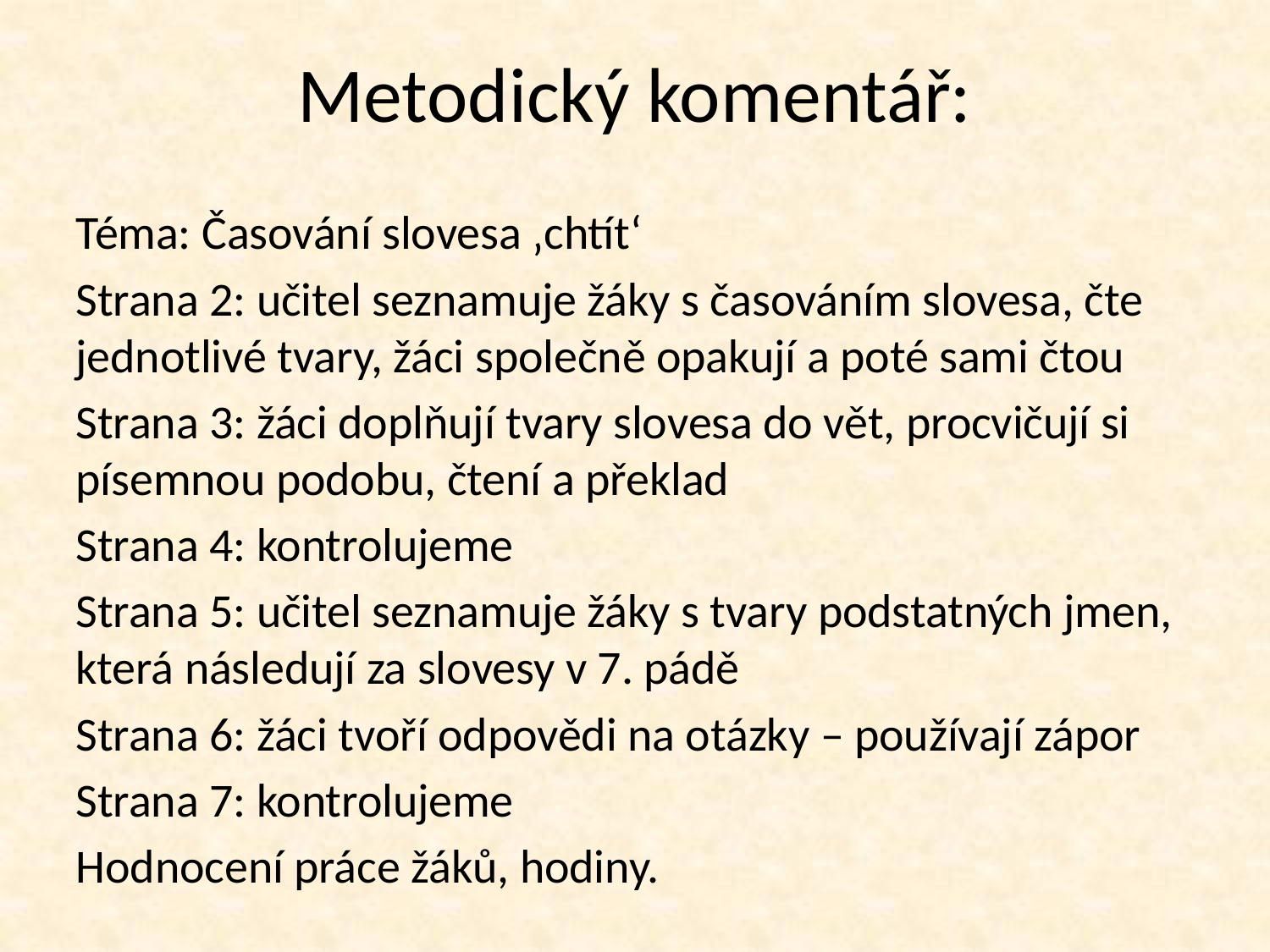

Metodický komentář:
Téma: Časování slovesa ‚chtít‘
Strana 2: učitel seznamuje žáky s časováním slovesa, čte jednotlivé tvary, žáci společně opakují a poté sami čtou
Strana 3: žáci doplňují tvary slovesa do vět, procvičují si písemnou podobu, čtení a překlad
Strana 4: kontrolujeme
Strana 5: učitel seznamuje žáky s tvary podstatných jmen, která následují za slovesy v 7. pádě
Strana 6: žáci tvoří odpovědi na otázky – používají zápor
Strana 7: kontrolujeme
Hodnocení práce žáků, hodiny.